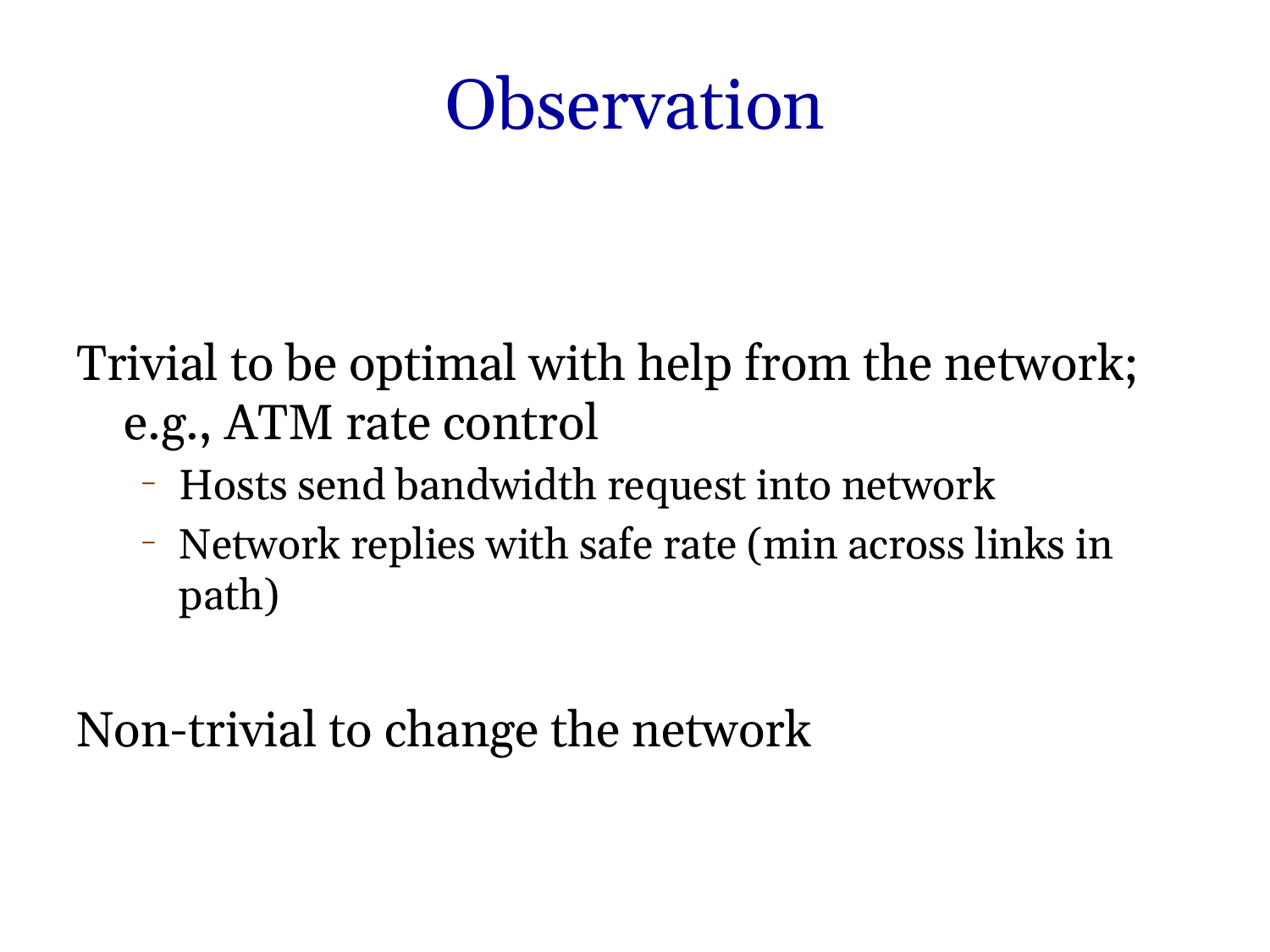

# Observation

Trivial to be optimal with help from the network; e.g., ATM rate control
Hosts send bandwidth request into network
Network replies with safe rate (min across links in path)

Non-trivial to change the network